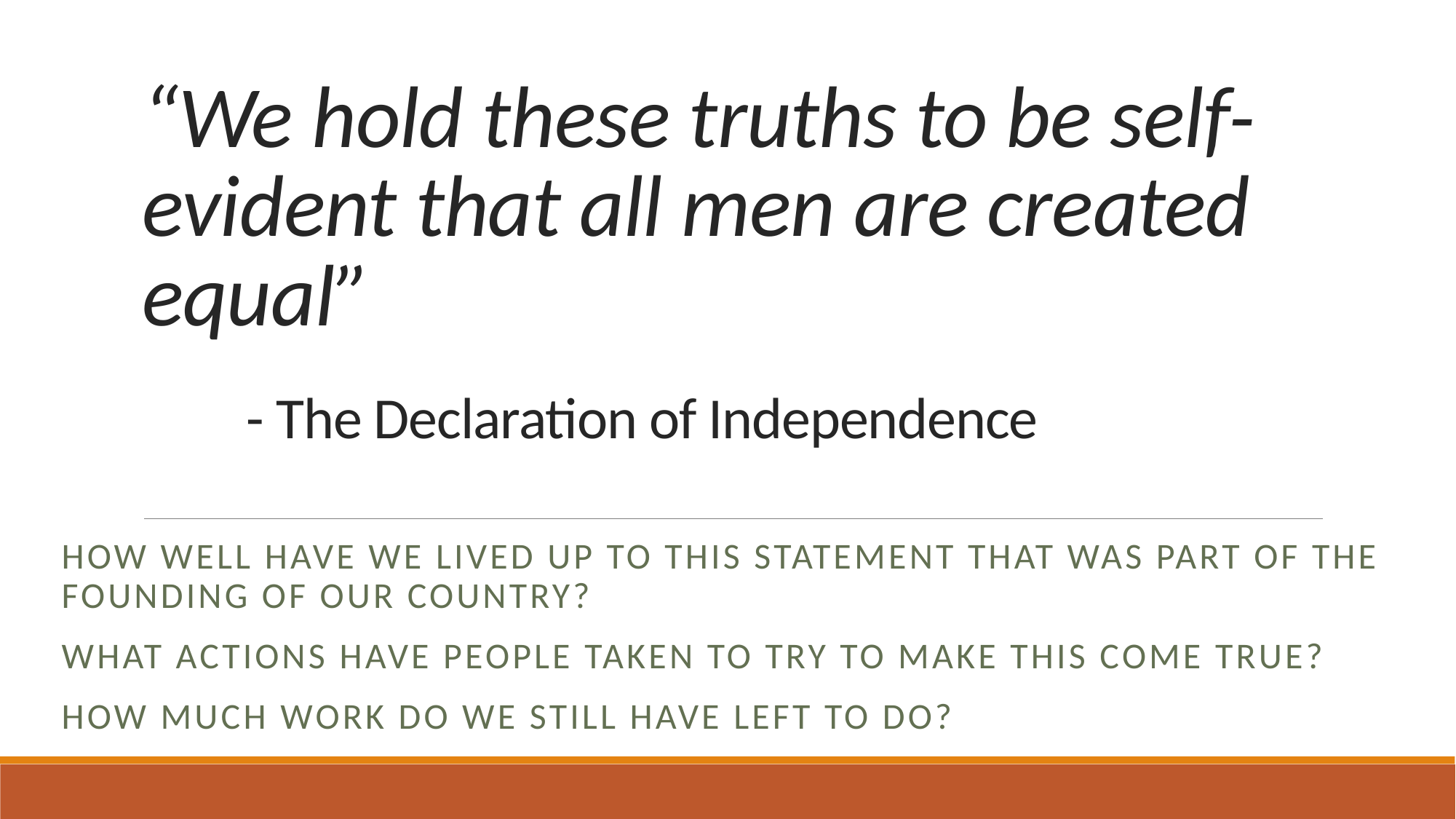

# “We hold these truths to be self-evident that all men are created equal” - The Declaration of Independence
How well have we lived up to this statement that was part of the founding of our country?
What actions have people taken to try to make this come true?
How much work do we still have left to do?